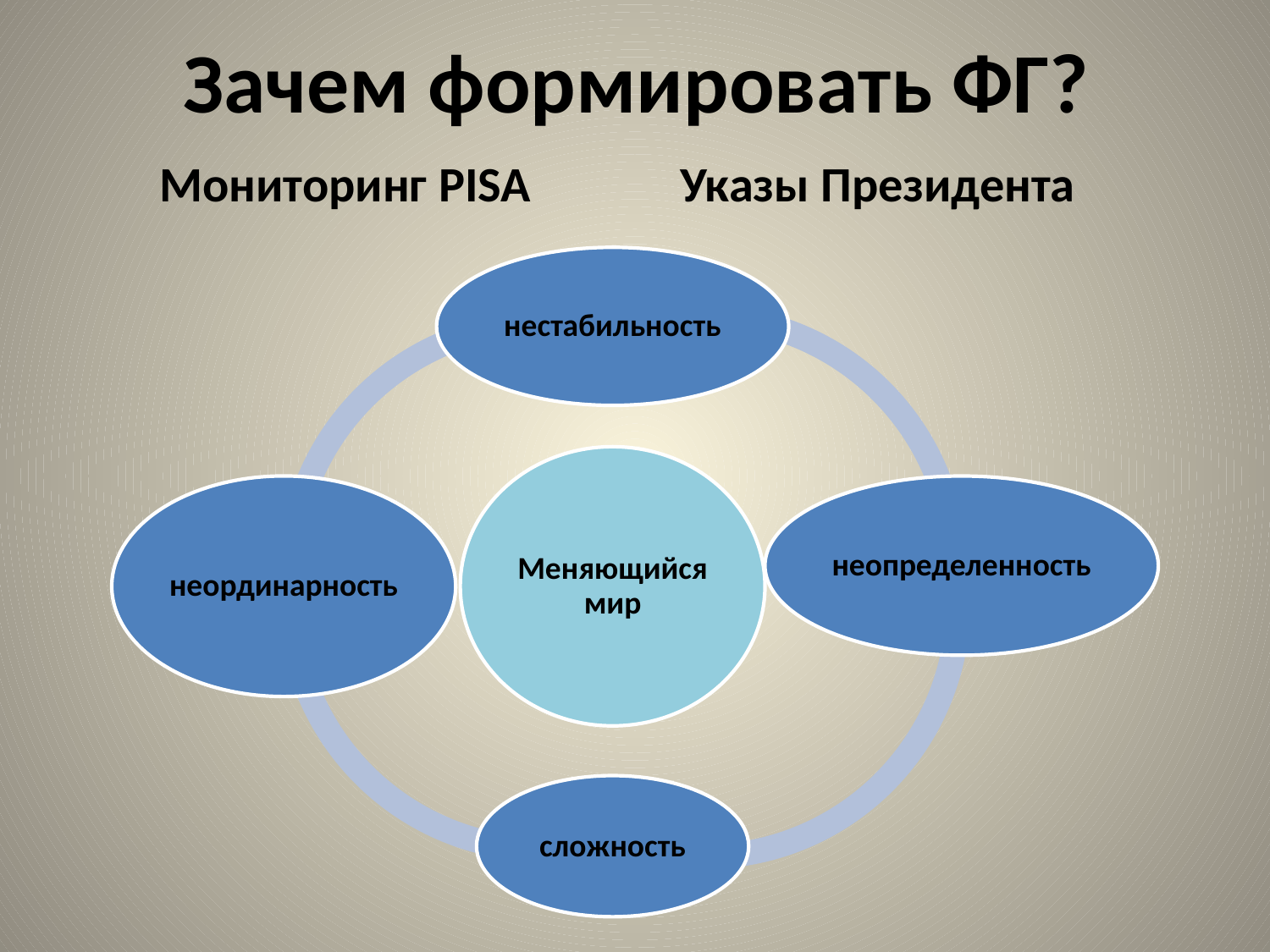

# Зачем формировать ФГ?
Мониторинг PISA
Указы Президента
Меняющийся мир
нестабильность
неопределенность
сложность
неординарность